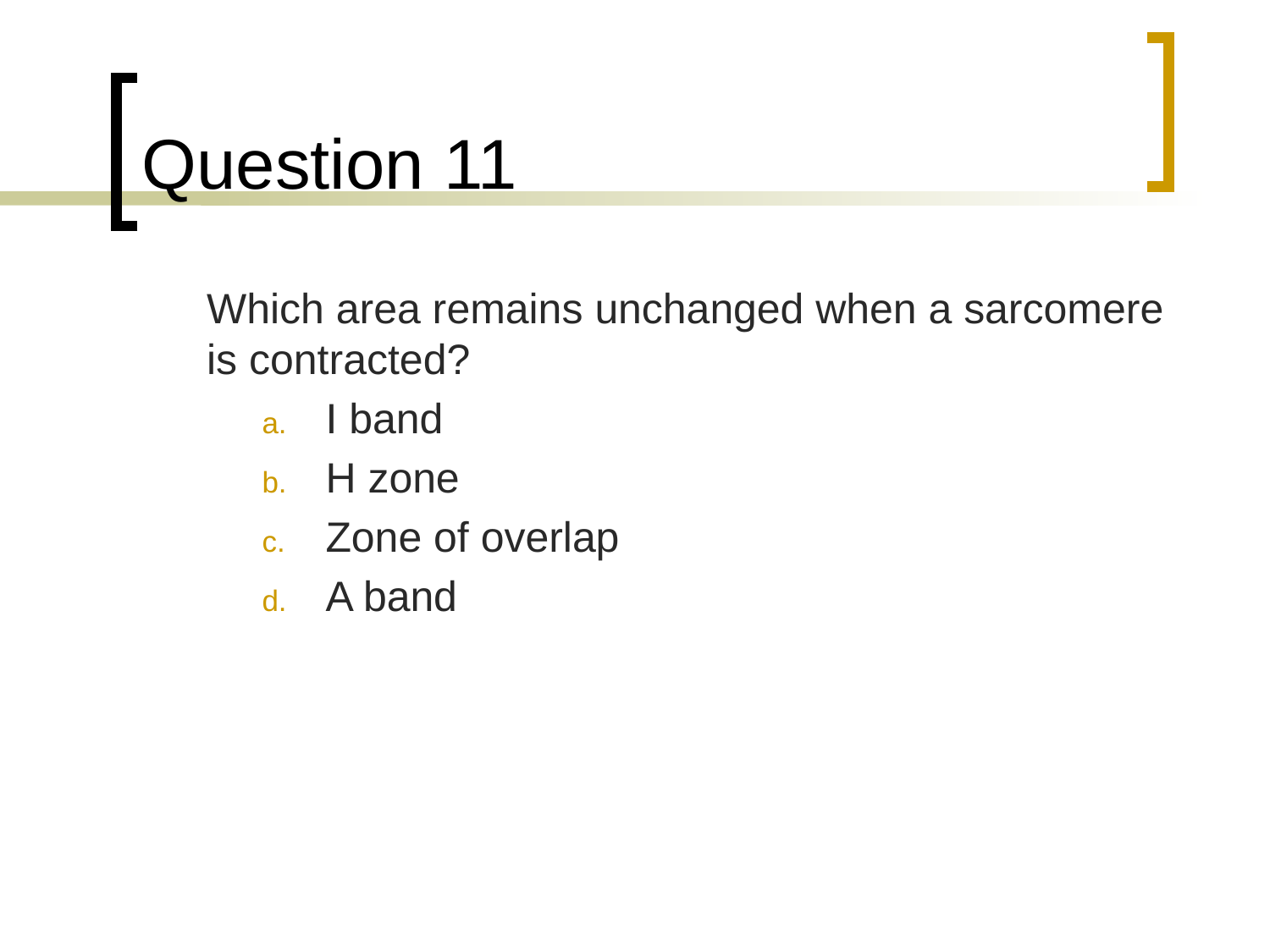

# Question 11
	Which area remains unchanged when a sarcomere is contracted?
I band
H zone
Zone of overlap
A band